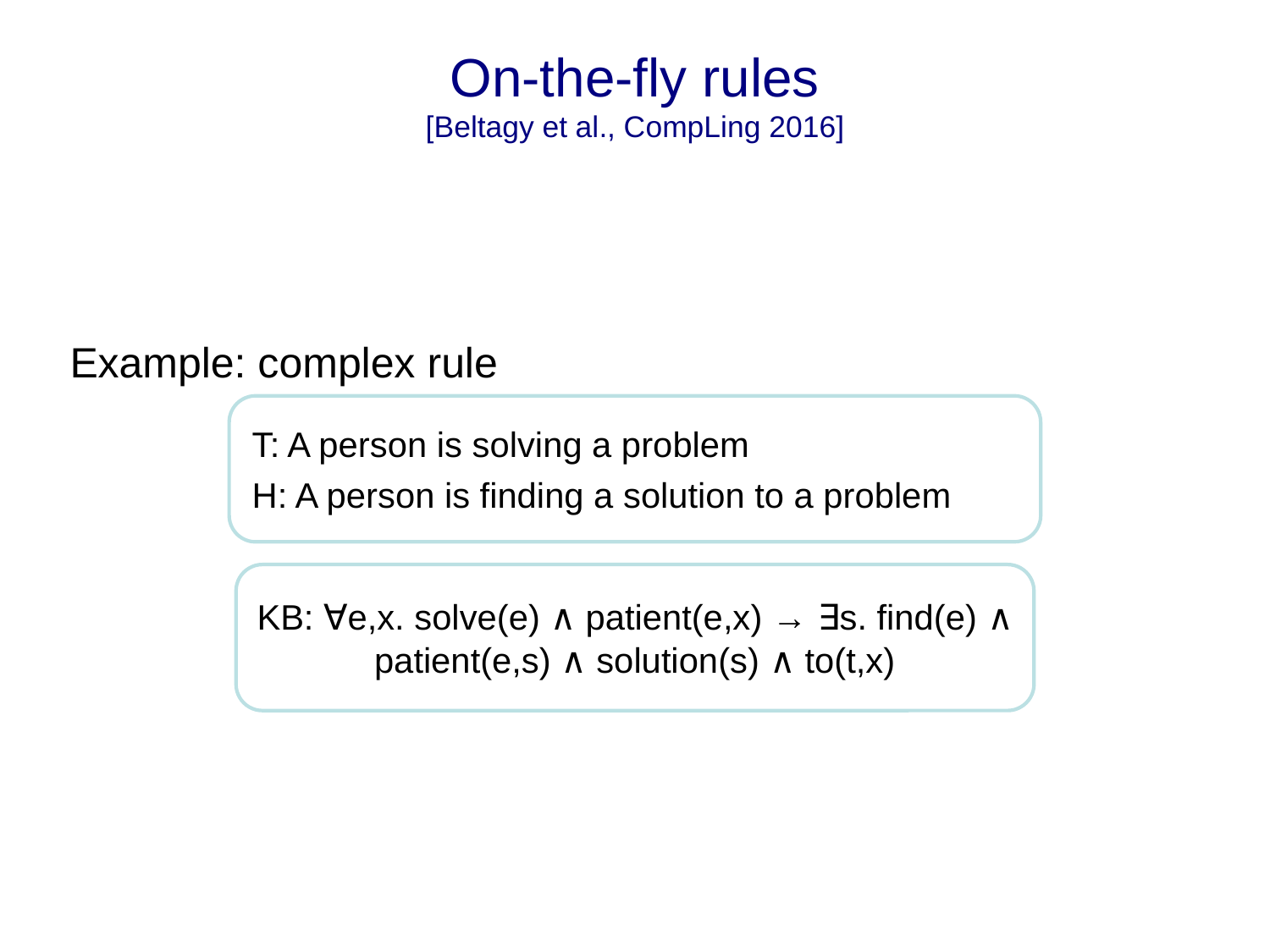

# On-the-fly rules
[Beltagy et al., CompLing 2016]
Example: complex rule

T: A person is solving a problem
H: A person is finding a solution to a problem
KB: ∀e,x. solve(e) ∧ patient(e,x) → ∃s. find(e) ∧ patient(e,s) ∧ solution(s) ∧ to(t,x)
36